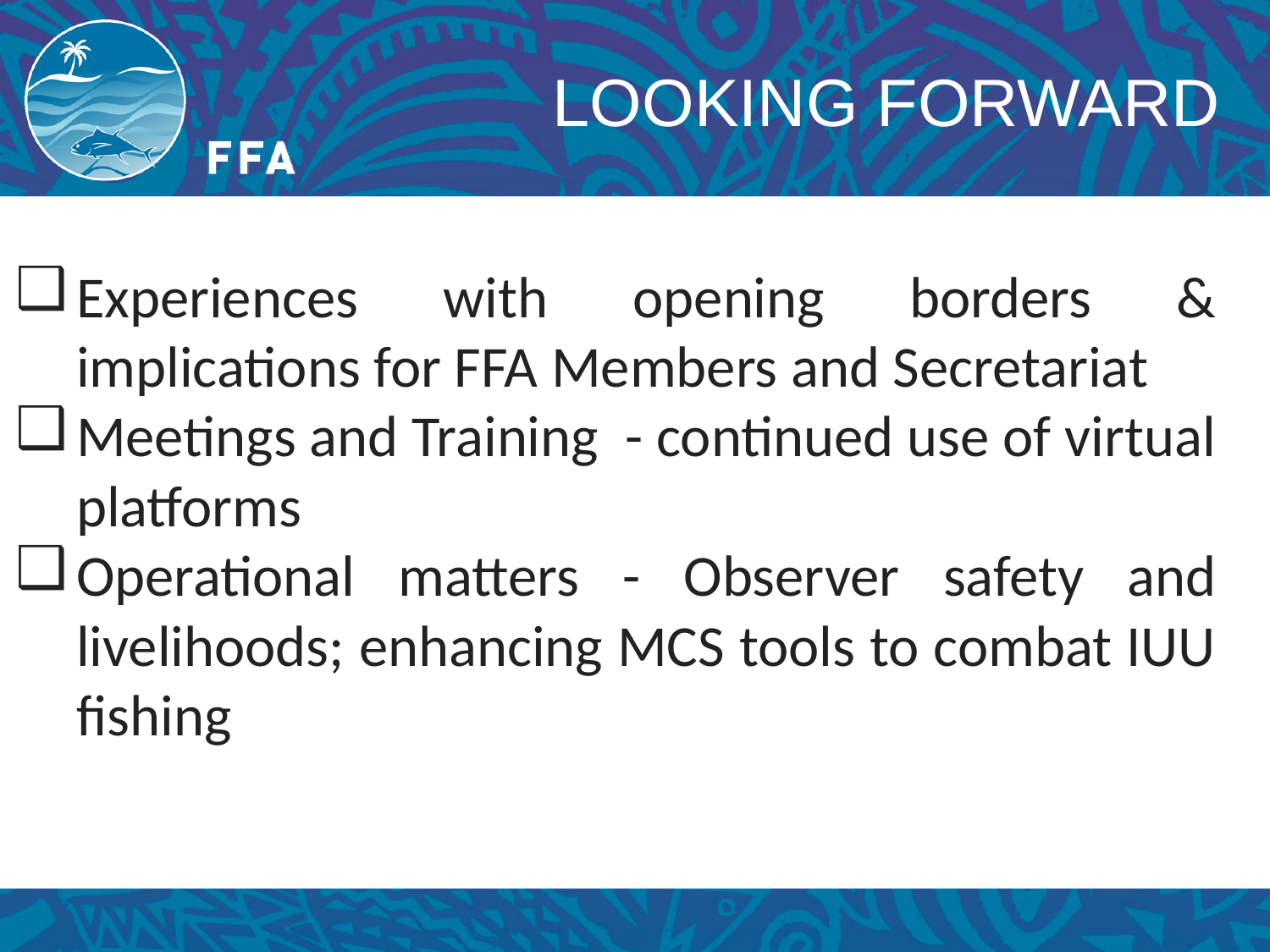

# LOOKING FORWARD

Experiences with opening borders & implications for FFA Members and Secretariat
Meetings and Training  - continued use of virtual platforms
Operational matters - Observer safety and livelihoods; enhancing MCS tools to combat IUU fishing